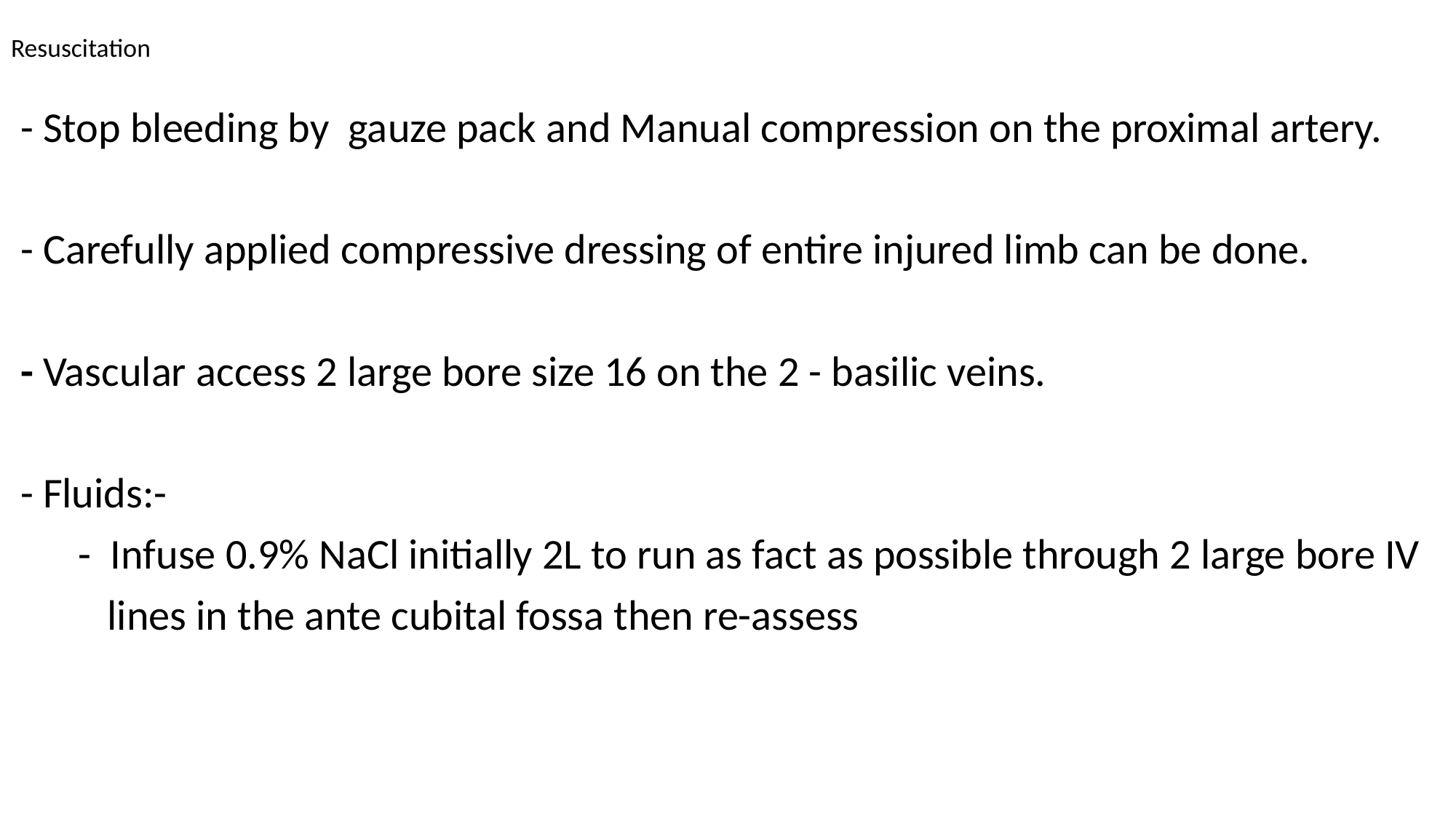

# Resuscitation
 - Stop bleeding by  gauze pack and Manual compression on the proximal artery.

 - Carefully applied compressive dressing of entire injured limb can be done.

 - Vascular access 2 large bore size 16 on the 2 - basilic veins.

 - Fluids:-
       -  Infuse 0.9% NaCl initially 2L to run as fact as possible through 2 large bore IV
          lines in the ante cubital fossa then re-assess